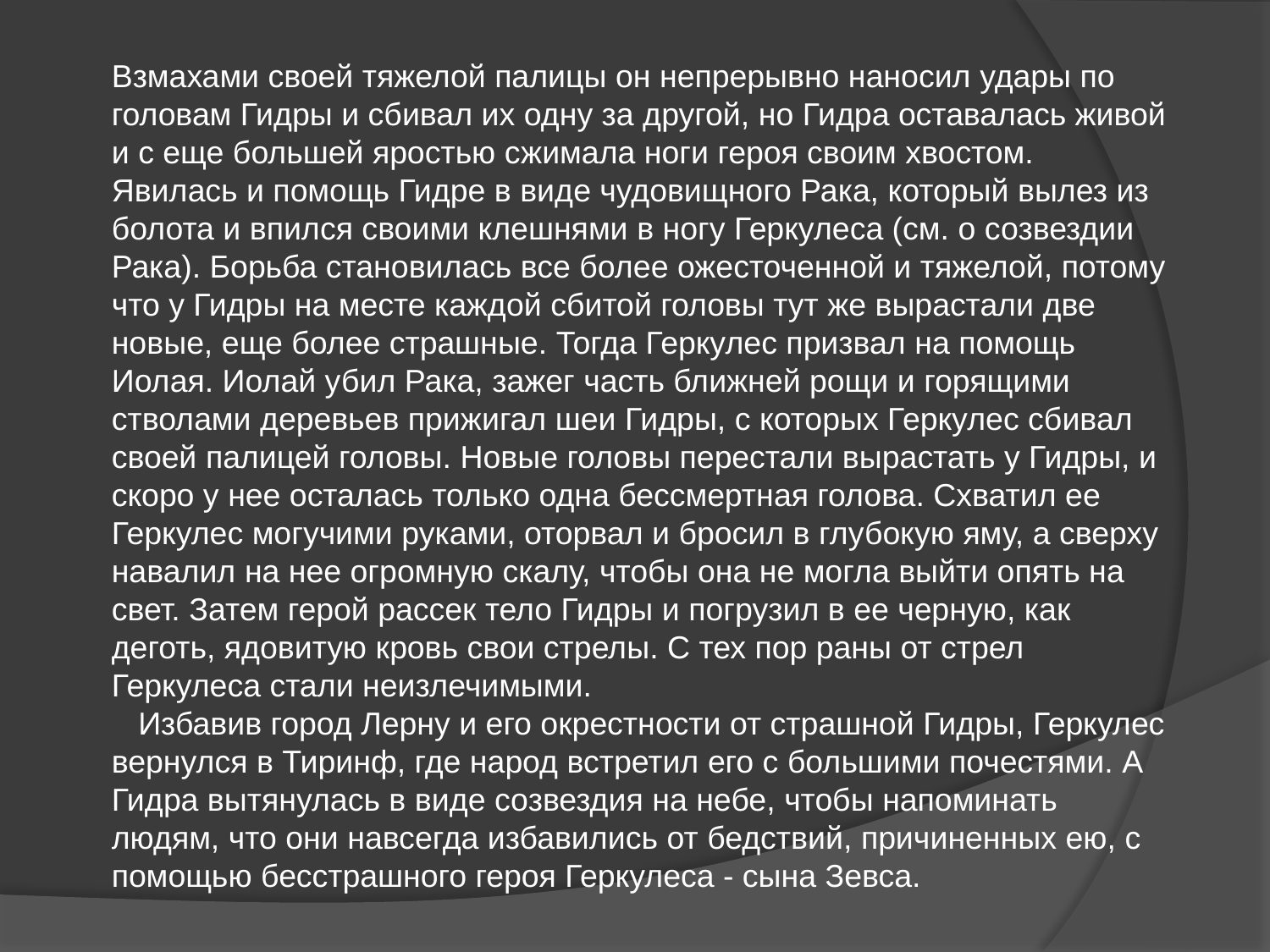

Взмахами своей тяжелой палицы он непрерывно наносил удары по головам Гидры и сбивал их одну за другой, но Гидра оставалась живой и с еще большей яростью сжимала ноги героя своим хвостом. Явилась и помощь Гидре в виде чудовищного Рака, который вылез из болота и впился своими клешнями в ногу Геркулеса (см. о созвездии Рака). Борьба становилась все более ожесточенной и тяжелой, потому что у Гидры на месте каждой сбитой головы тут же вырастали две новые, еще более страшные. Тогда Геркулес призвал на помощь Иолая. Иолай убил Рака, зажег часть ближней рощи и горящими стволами деревьев прижигал шеи Гидры, с которых Геркулес сбивал своей палицей головы. Новые головы перестали вырастать у Гидры, и скоро у нее осталась только одна бессмертная голова. Схватил ее Геркулес могучими руками, оторвал и бросил в глубокую яму, а сверху навалил на нее огромную скалу, чтобы она не могла выйти опять на свет. Затем герой рассек тело Гидры и погрузил в ее черную, как деготь, ядовитую кровь свои стрелы. С тех пор раны от стрел Геркулеса стали неизлечимыми.
   Избавив город Лерну и его окрестности от страшной Гидры, Геркулес вернулся в Тиринф, где народ встретил его с большими почестями. А Гидра вытянулась в виде созвездия на небе, чтобы напоминать людям, что они навсегда избавились от бедствий, причиненных ею, с помощью бесстрашного героя Геркулеса - сына Зевса.